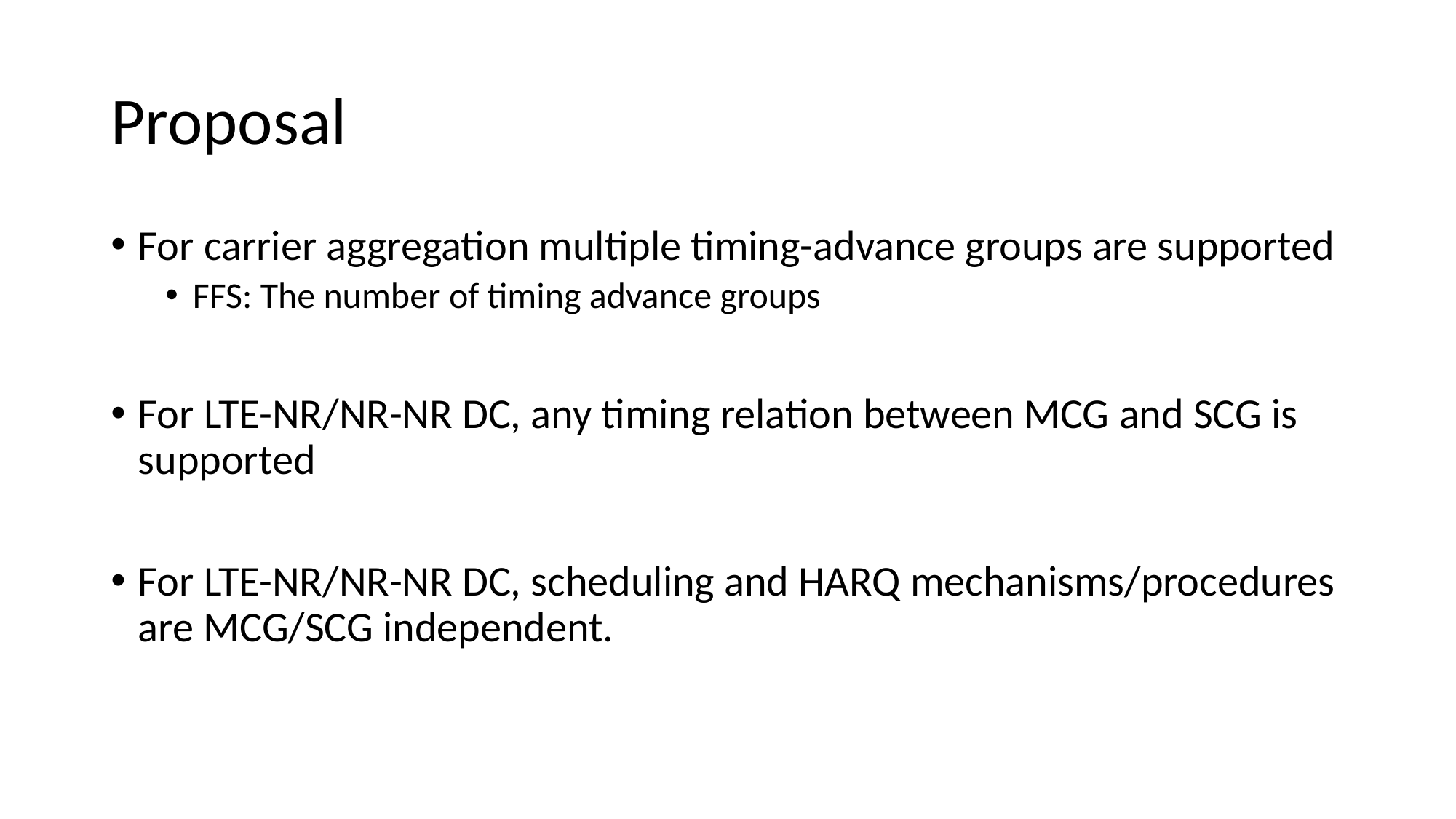

# Proposal
For carrier aggregation multiple timing-advance groups are supported
FFS: The number of timing advance groups

For LTE-NR/NR-NR DC, any timing relation between MCG and SCG is supported

For LTE-NR/NR-NR DC, scheduling and HARQ mechanisms/procedures are MCG/SCG independent.